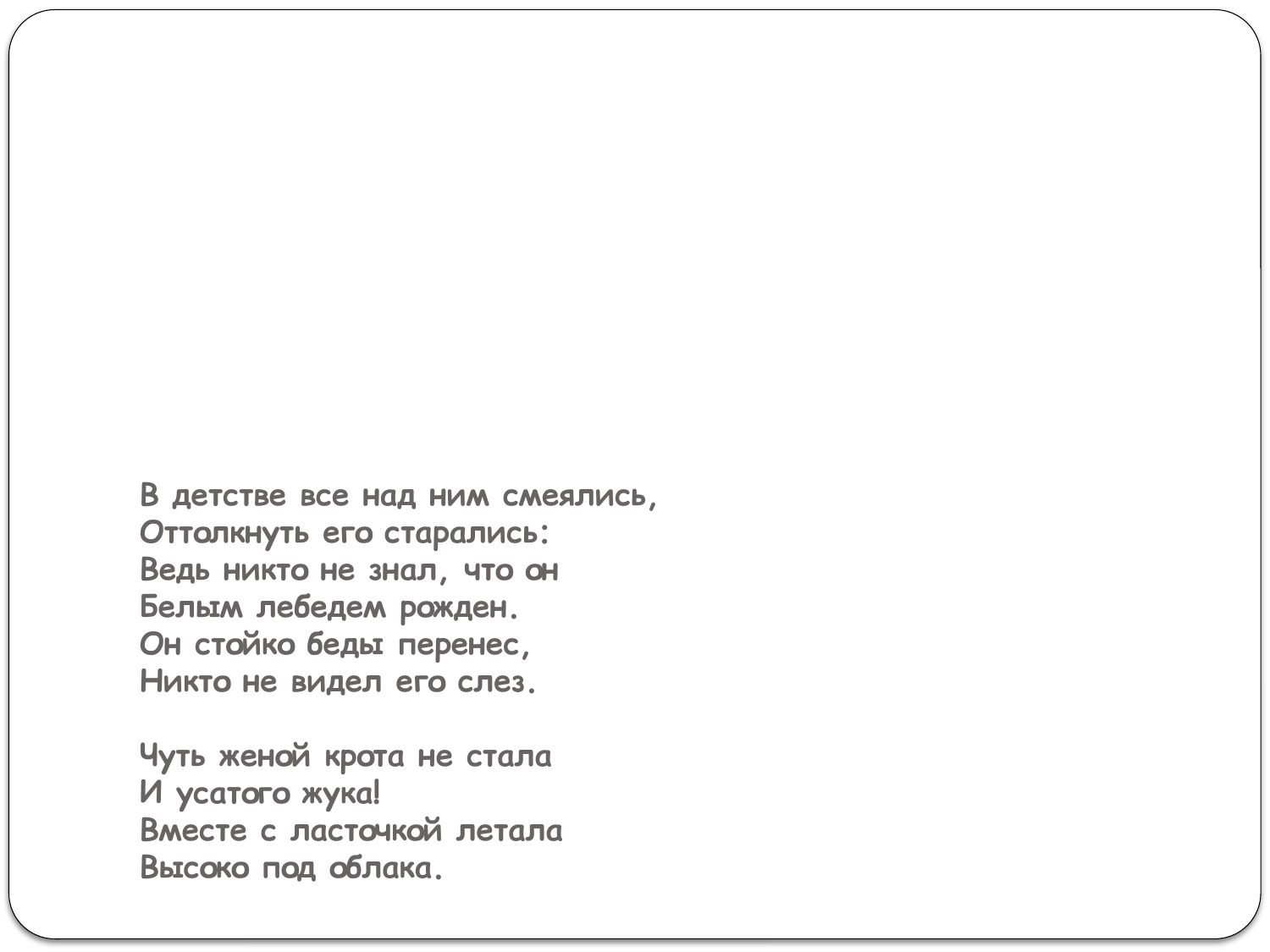

# В детстве все над ним смеялись, Оттолкнуть его старались: Ведь никто не знал, что он Белым лебедем рожден. Он стойко беды перенес, Никто не видел его слез. Чуть женой крота не стала И усатого жука! Вместе с ласточкой летала Высоко под облака.